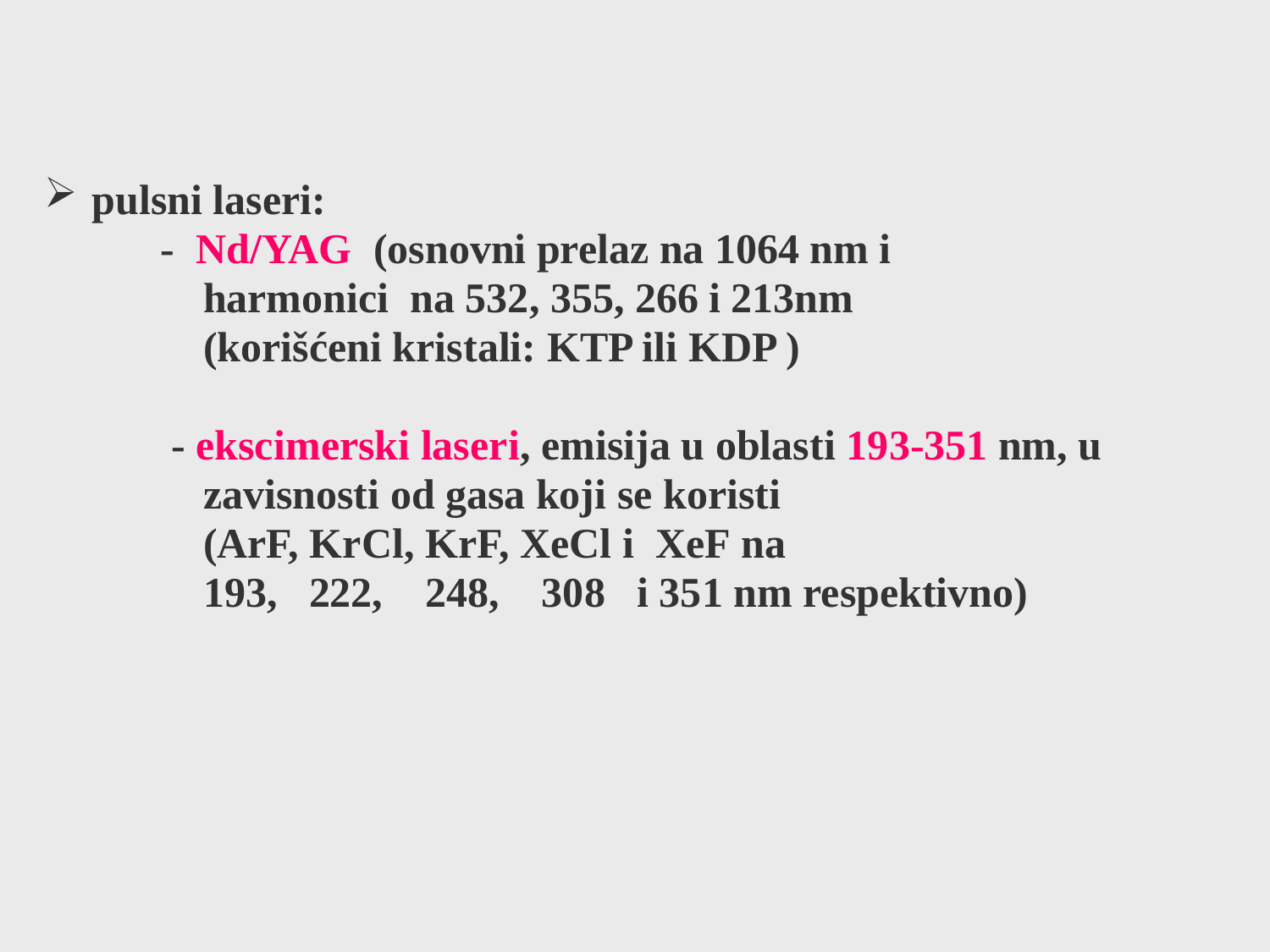

pulsni laseri:
           -  Nd/YAG  (osnovni prelaz na 1064 nm i
               harmonici  na 532, 355, 266 i 213nm
               (korišćeni kristali: KTP ili KDP )

            - ekscimerski laseri, emisija u oblasti 193-351 nm, u
               zavisnosti od gasa koji se koristi
               (ArF, KrCl, KrF, XeCl i  XeF na
               193,   222,    248,    308   i 351 nm respektivno)